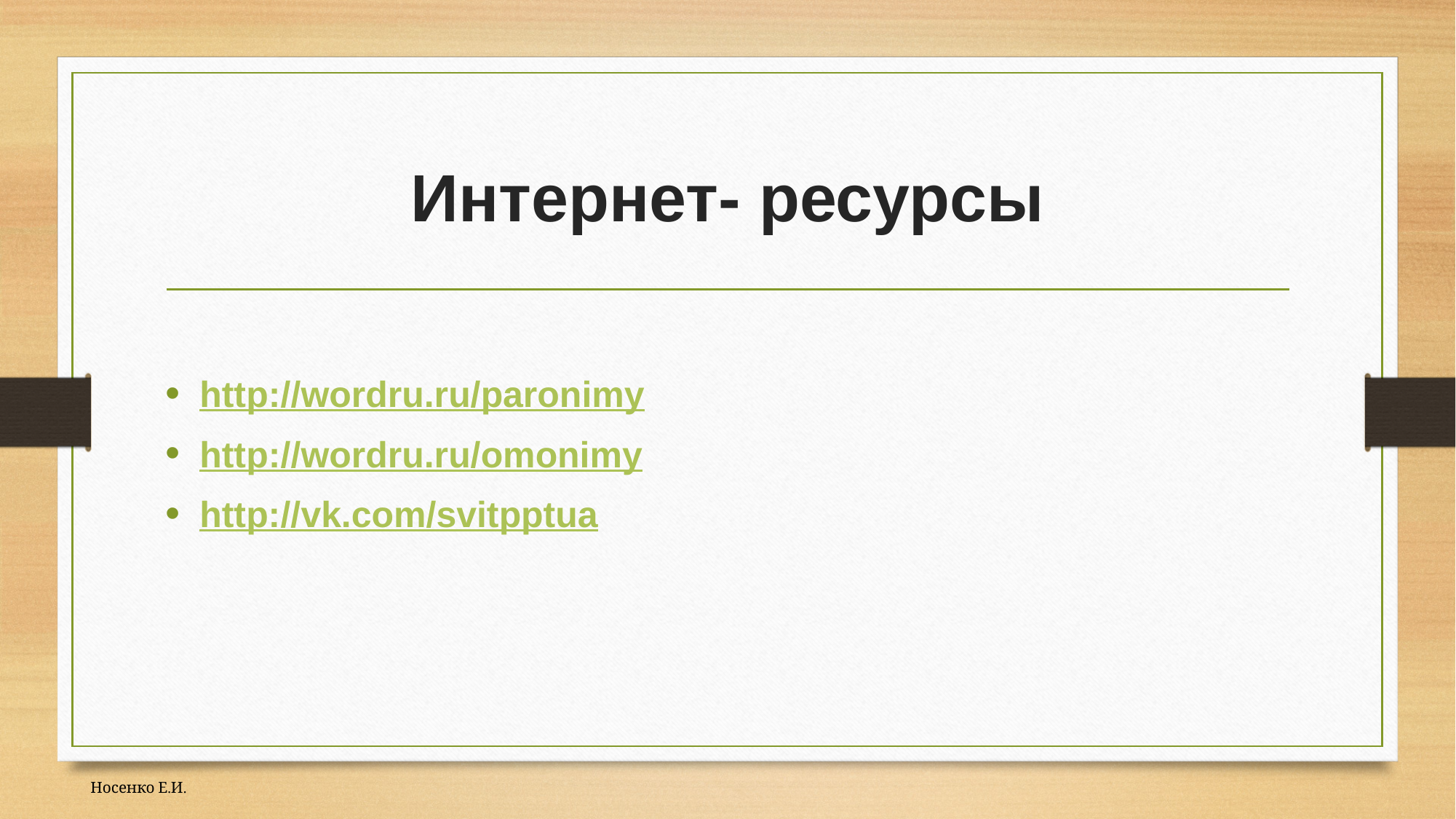

# Интернет- ресурсы

http://wordru.ru/paronimy
http://wordru.ru/omonimy
http://vk.com/svitpptua
Носенко Е.И.